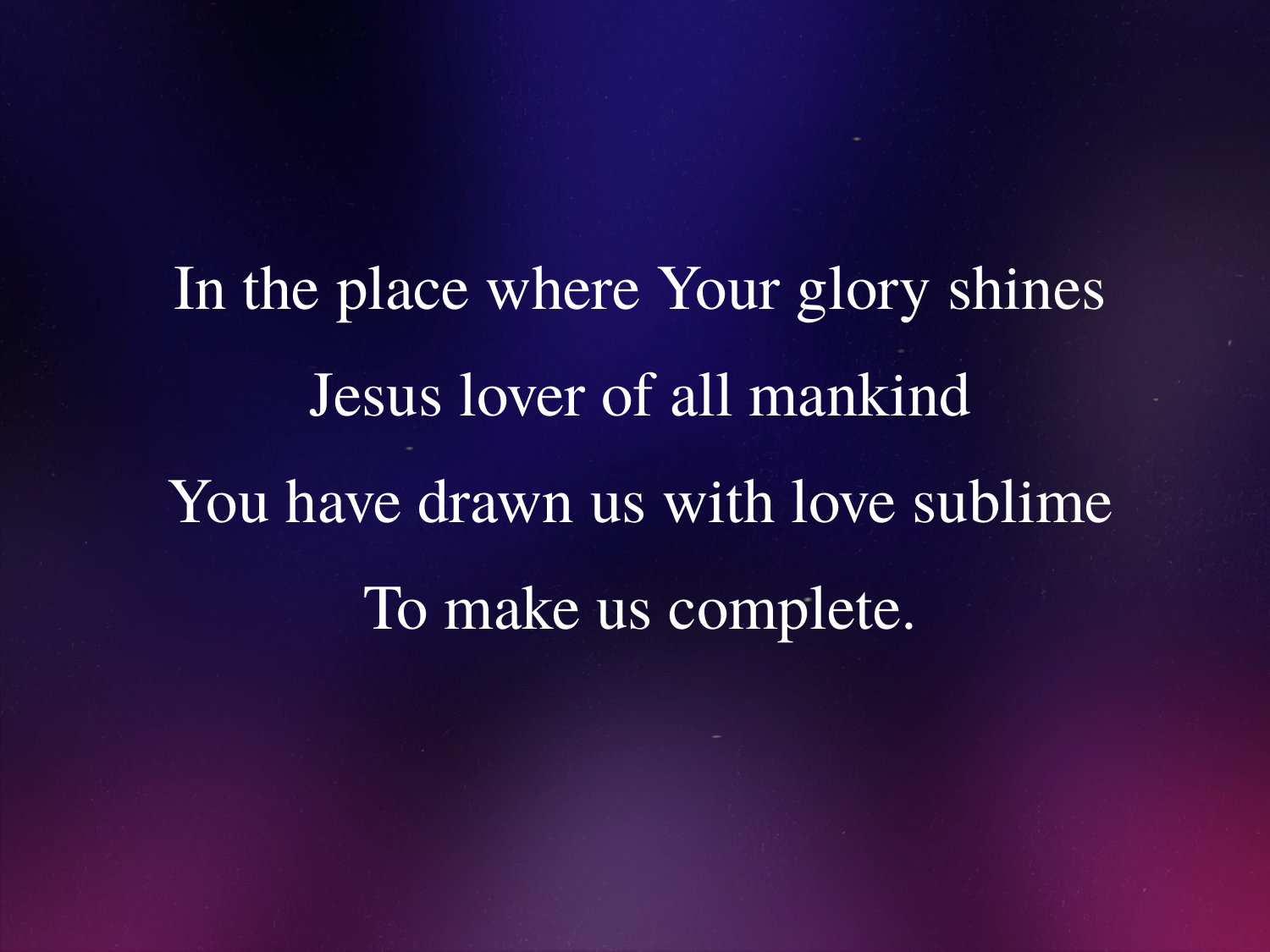

# In the place where Your glory shines Jesus lover of all mankind You have drawn us with love sublime To make us complete.